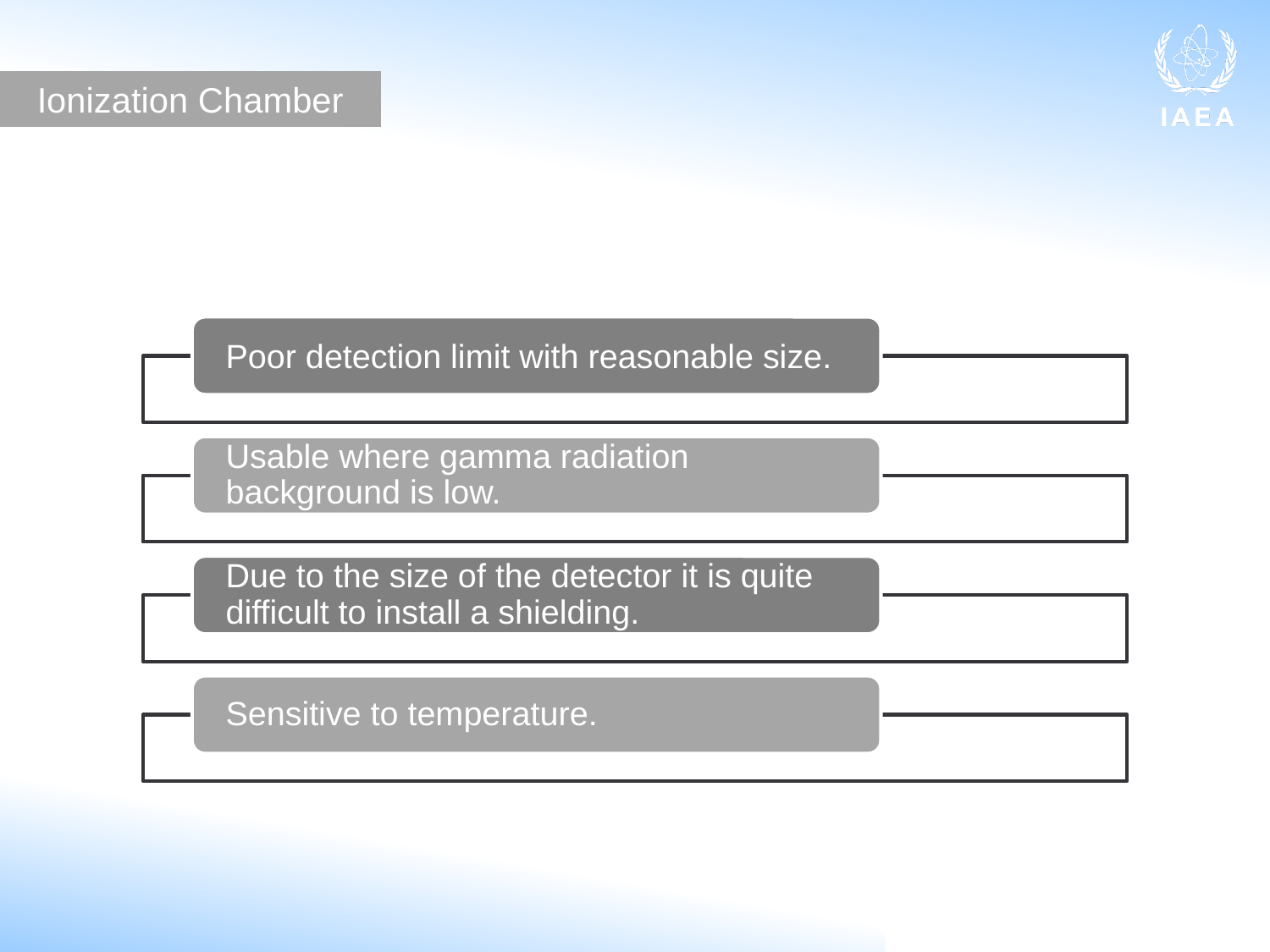

Ionization Chamber

Poor detection limit with reasonable size.

Usable where gamma radiation background is low.
Due to the size of the detector it is quite difficult to install a shielding.
Sensitive to temperature.